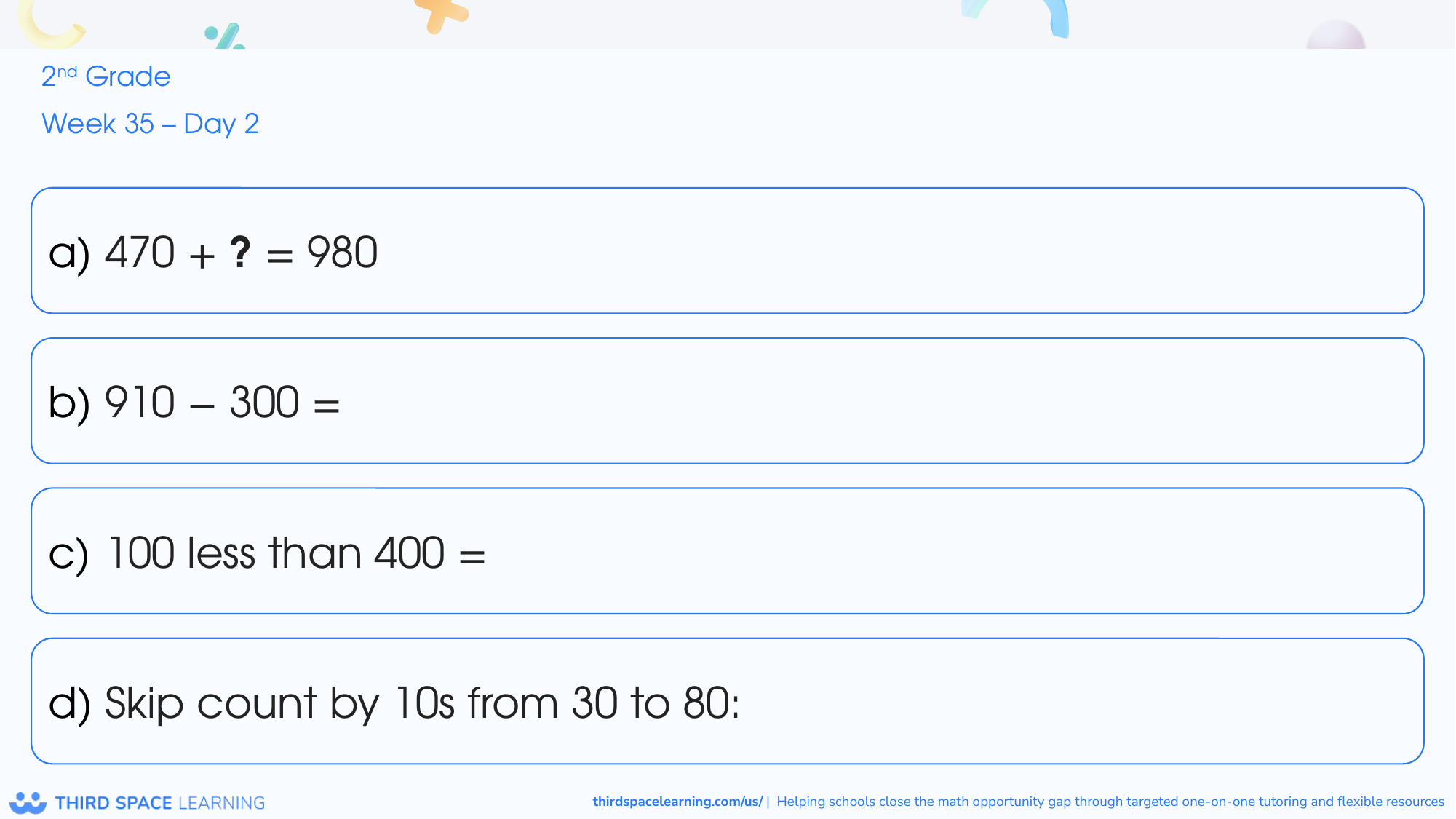

2nd Grade
Week 35 – Day 2
470 + ? = 980
910 − 300 =
100 less than 400 =
Skip count by 10s from 30 to 80: